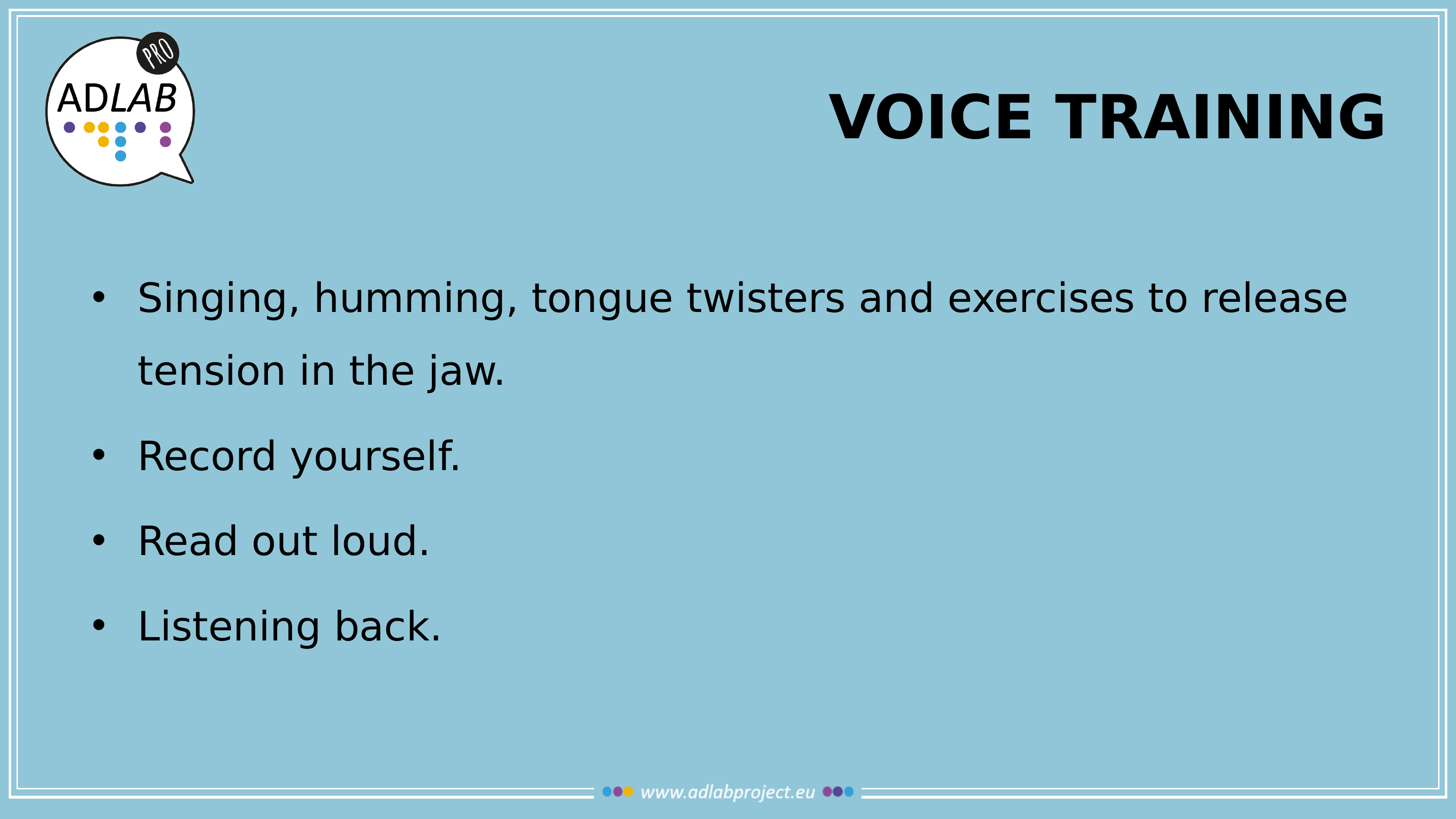

# VOICE TRAINING
Singing, humming, tongue twisters and exercises to release tension in the jaw.
Record yourself.
Read out loud.
Listening back.